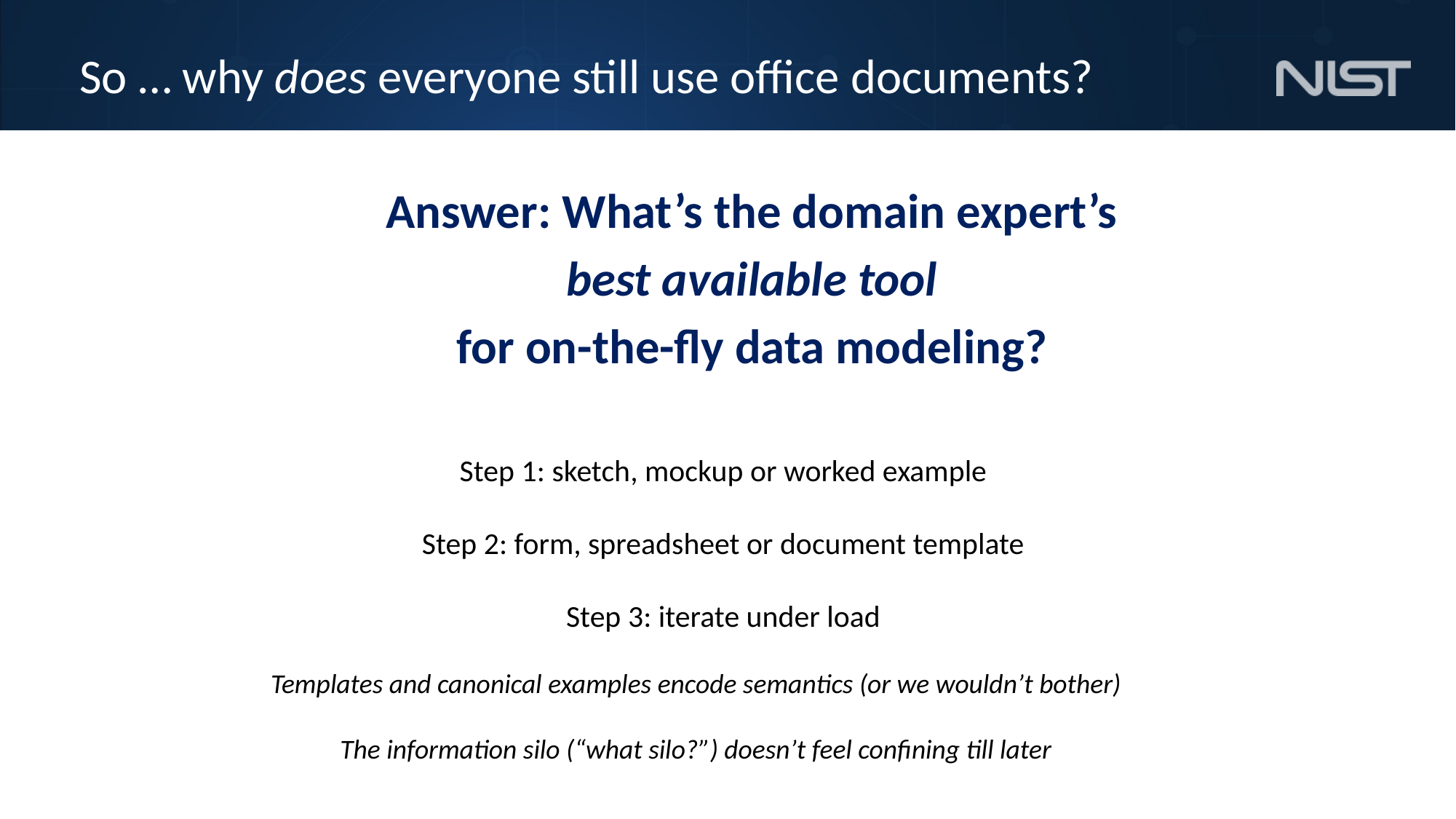

# So … why does everyone still use office documents?
Answer: What’s the domain expert’s
best available tool
for on-the-fly data modeling?
Step 1: sketch, mockup or worked example
Step 2: form, spreadsheet or document template
Step 3: iterate under load
Templates and canonical examples encode semantics (or we wouldn’t bother)
The information silo (“what silo?”) doesn’t feel confining till later